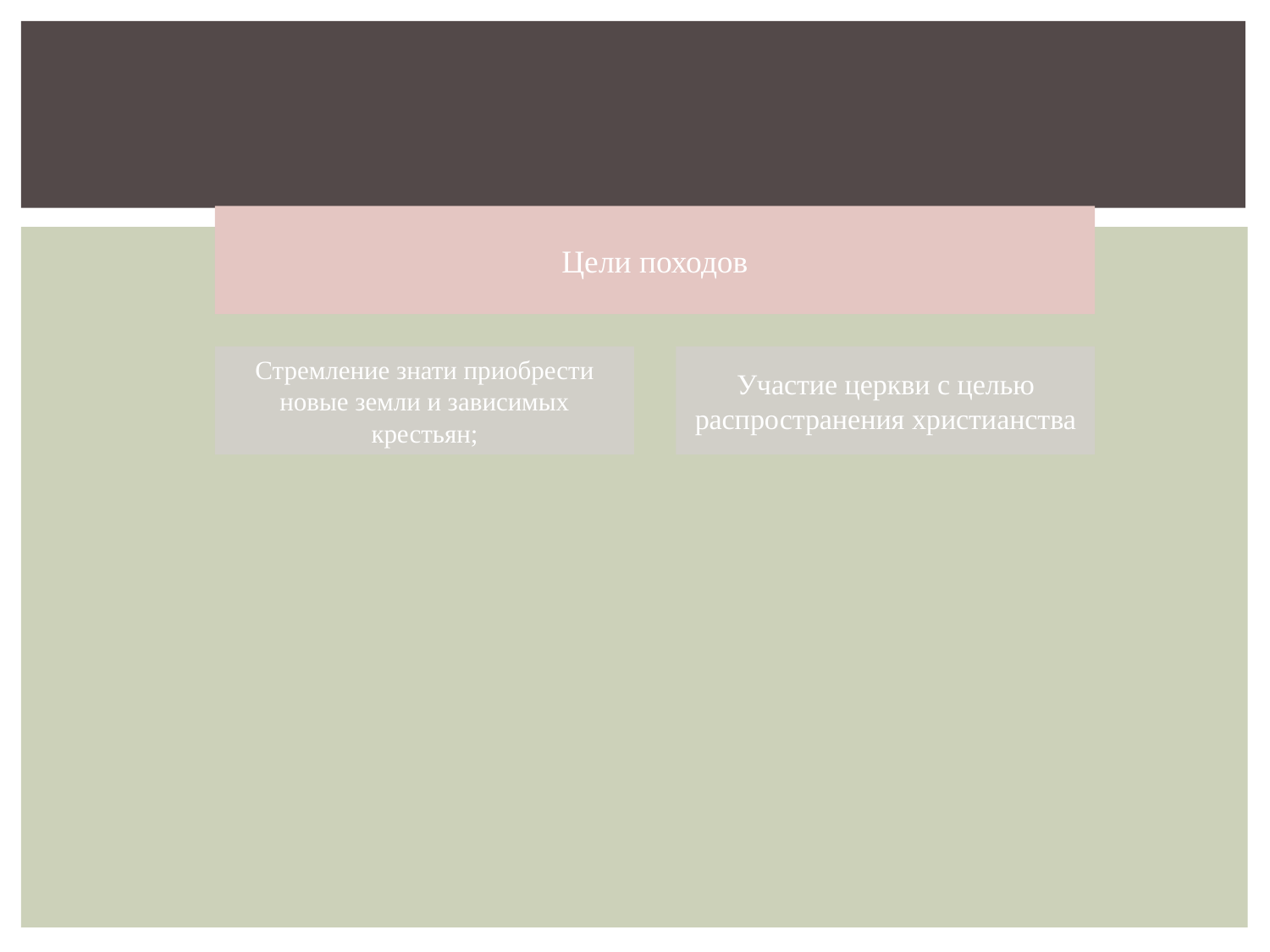

Цели походов
Стремление знати приобрести новые земли и зависимых крестьян;
Участие церкви с целью распространения христианства